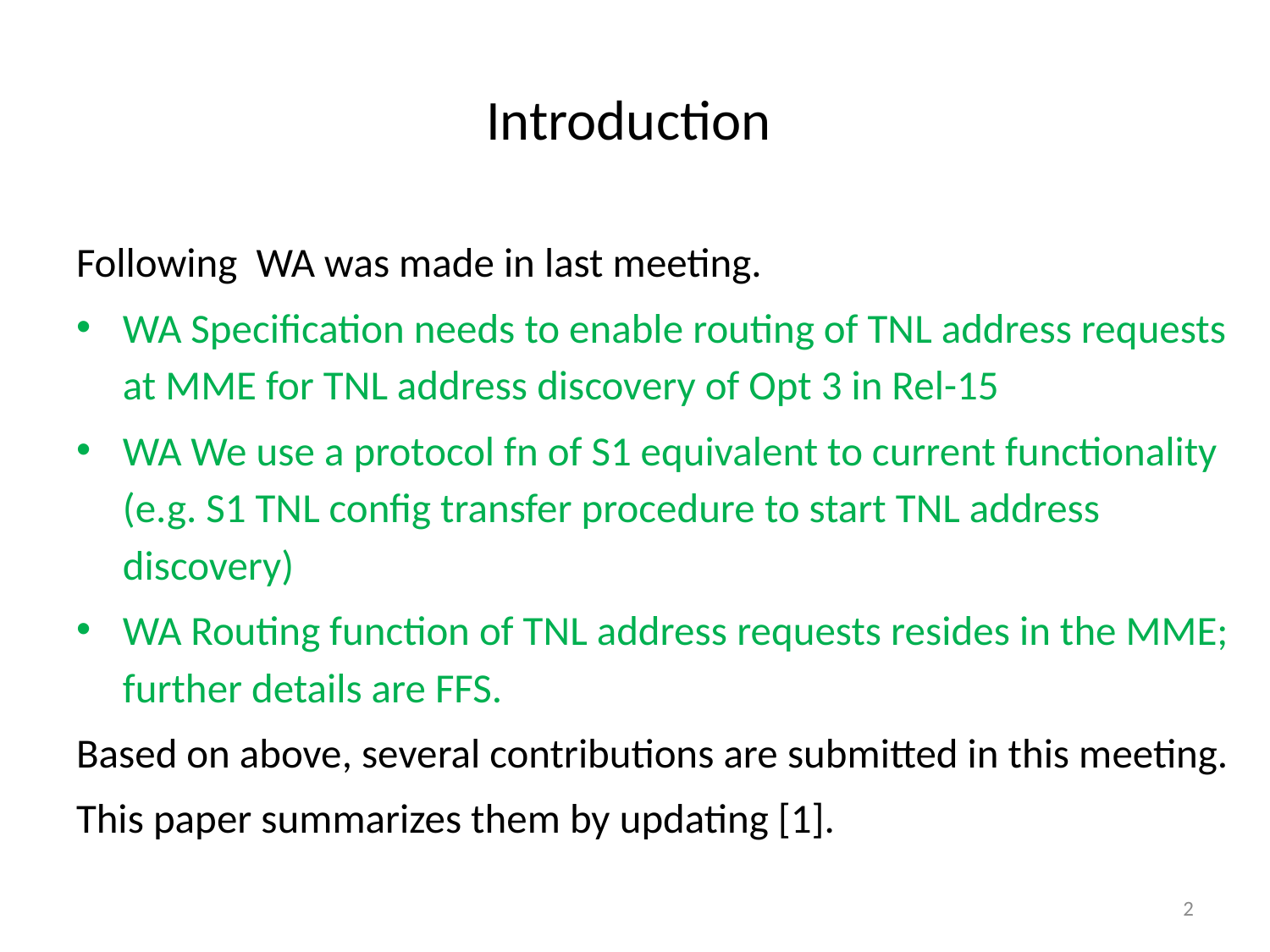

# Introduction
Following  WA was made in last meeting.
WA Specification needs to enable routing of TNL address requests at MME for TNL address discovery of Opt 3 in Rel-15
WA We use a protocol fn of S1 equivalent to current functionality (e.g. S1 TNL config transfer procedure to start TNL address discovery)
WA Routing function of TNL address requests resides in the MME; further details are FFS.
Based on above, several contributions are submitted in this meeting.
This paper summarizes them by updating [1].
2